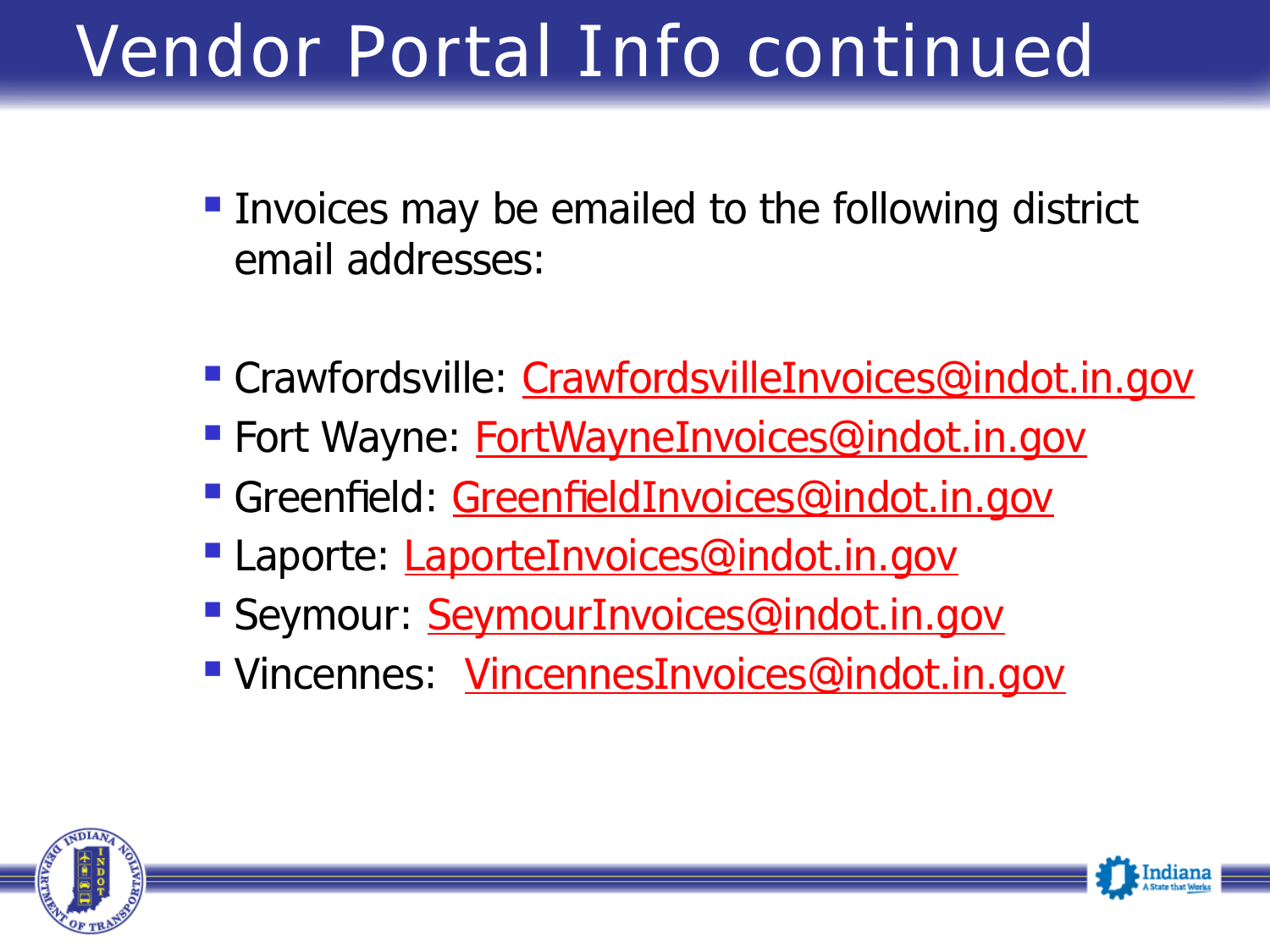

# Vendor Portal Info continued

Invoices may be emailed to the following district email addresses:

Crawfordsville: CrawfordsvilleInvoices@indot.in.gov
Fort Wayne: FortWayneInvoices@indot.in.gov
Greenfield: GreenfieldInvoices@indot.in.gov
Laporte: LaporteInvoices@indot.in.gov
Seymour: SeymourInvoices@indot.in.gov
Vincennes:  VincennesInvoices@indot.in.gov